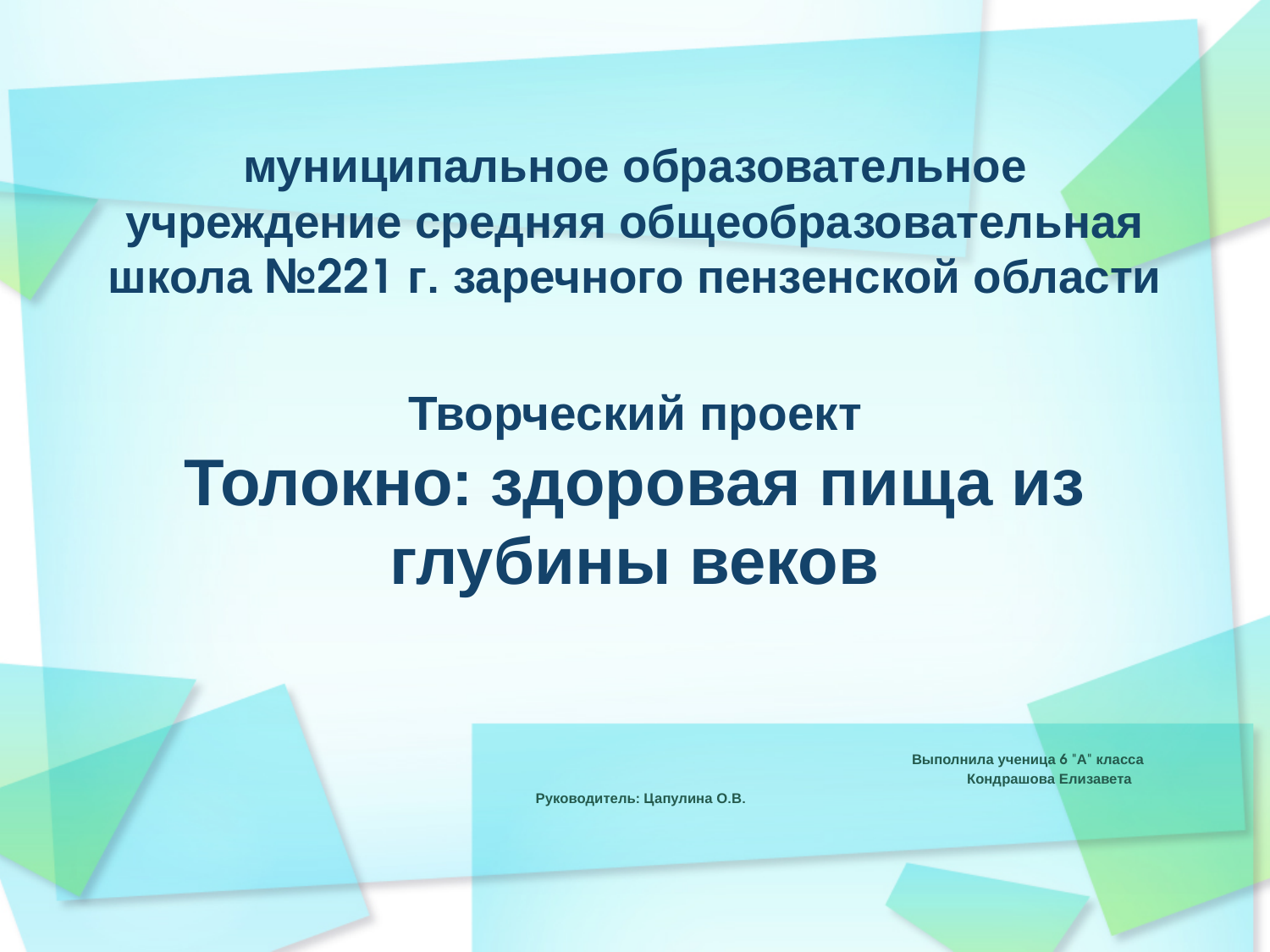

# муниципальное образовательное учреждение средняя общеобразовательная школа №221 г. заречного пензенской области Творческий проект Толокно: здоровая пища из глубины веков
      Выполнила ученица 6 "А" класса
       Кондрашова Елизавета
                                                               Руководитель: Цапулина О.В.